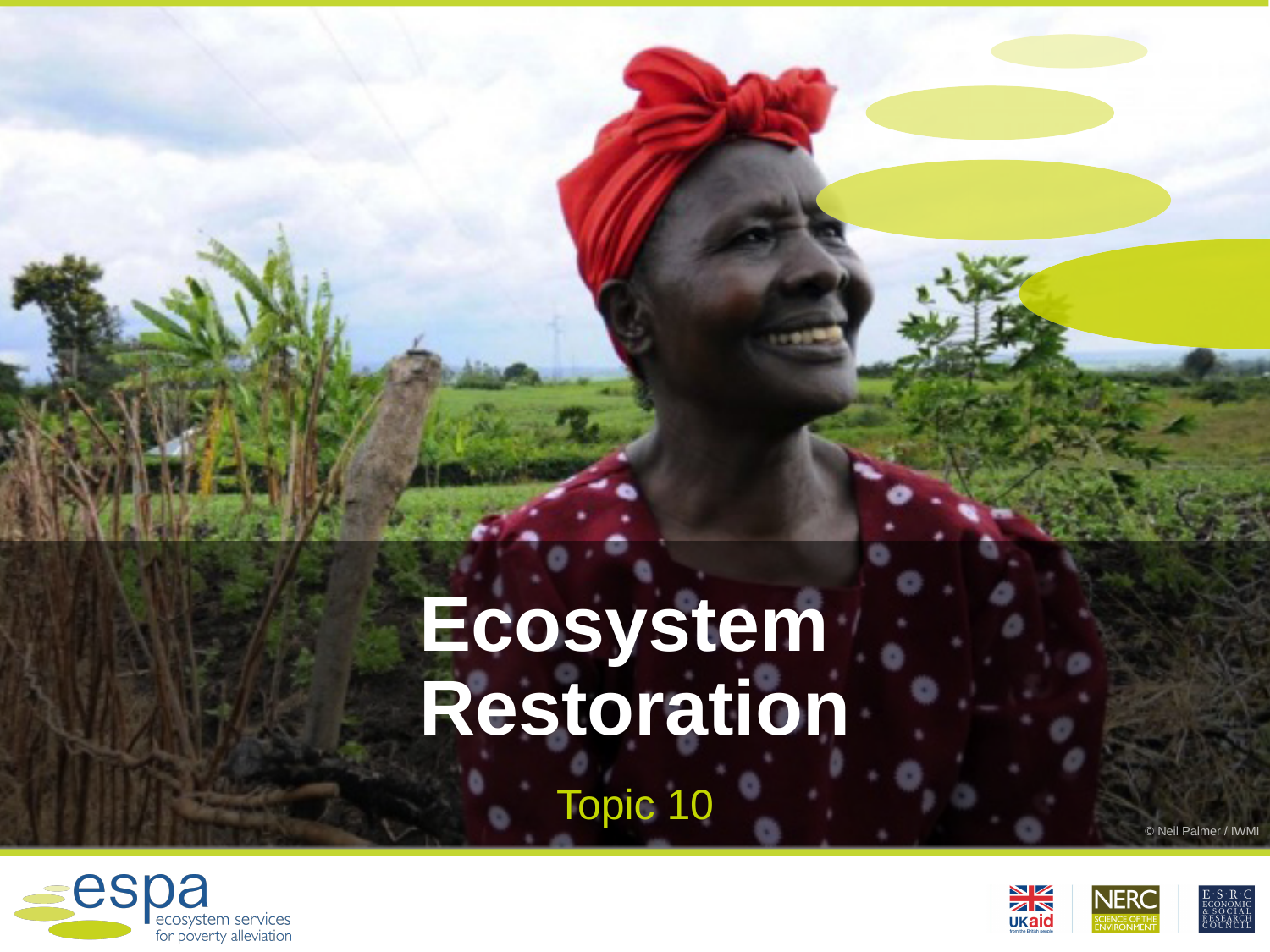

# Ecosystem Restoration
Topic 10
© Neil Palmer / IWMI